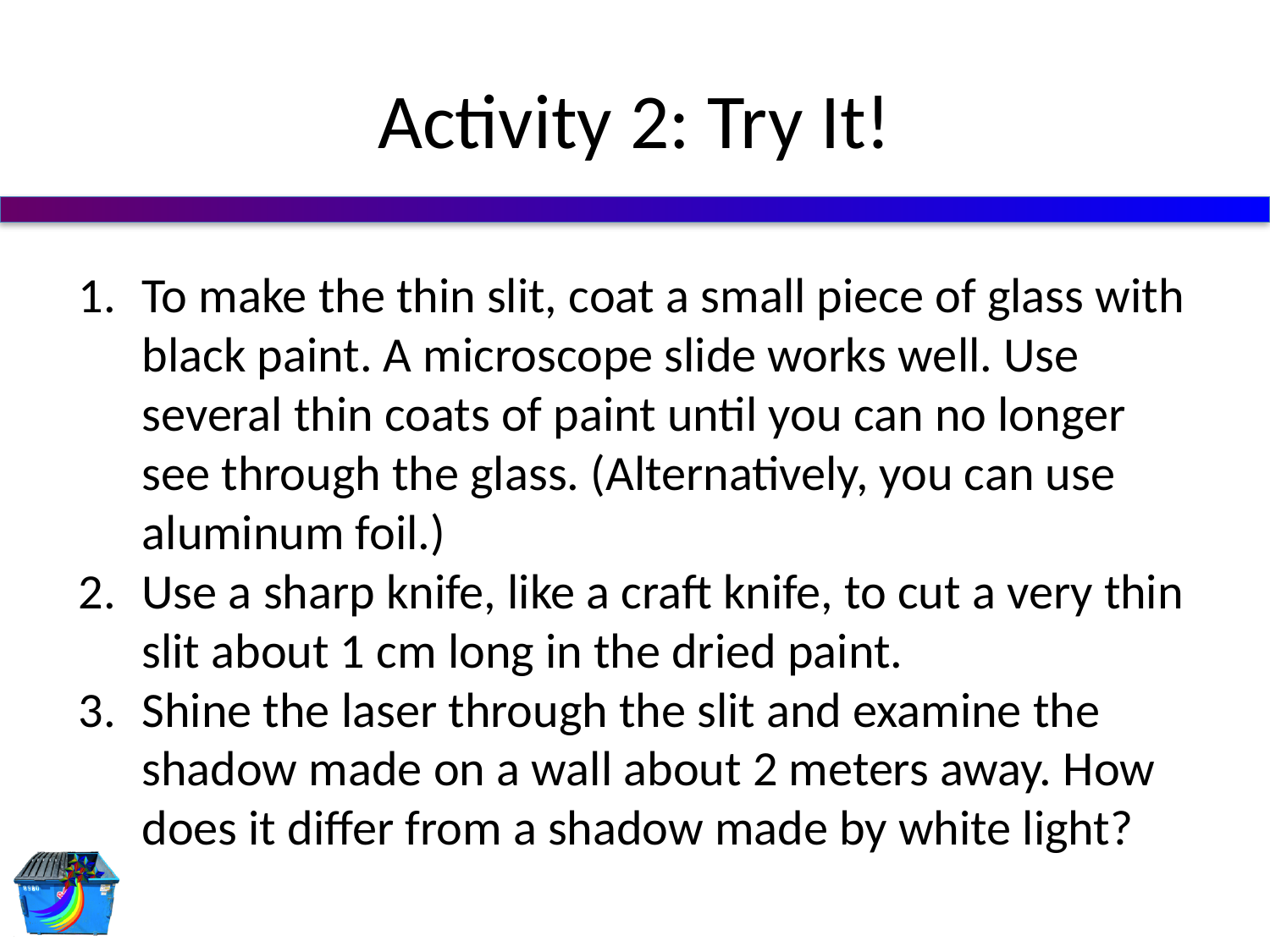

# Activity 2: Try It!
To make the thin slit, coat a small piece of glass with black paint. A microscope slide works well. Use several thin coats of paint until you can no longer see through the glass. (Alternatively, you can use aluminum foil.)
Use a sharp knife, like a craft knife, to cut a very thin slit about 1 cm long in the dried paint.
Shine the laser through the slit and examine the shadow made on a wall about 2 meters away. How does it differ from a shadow made by white light?